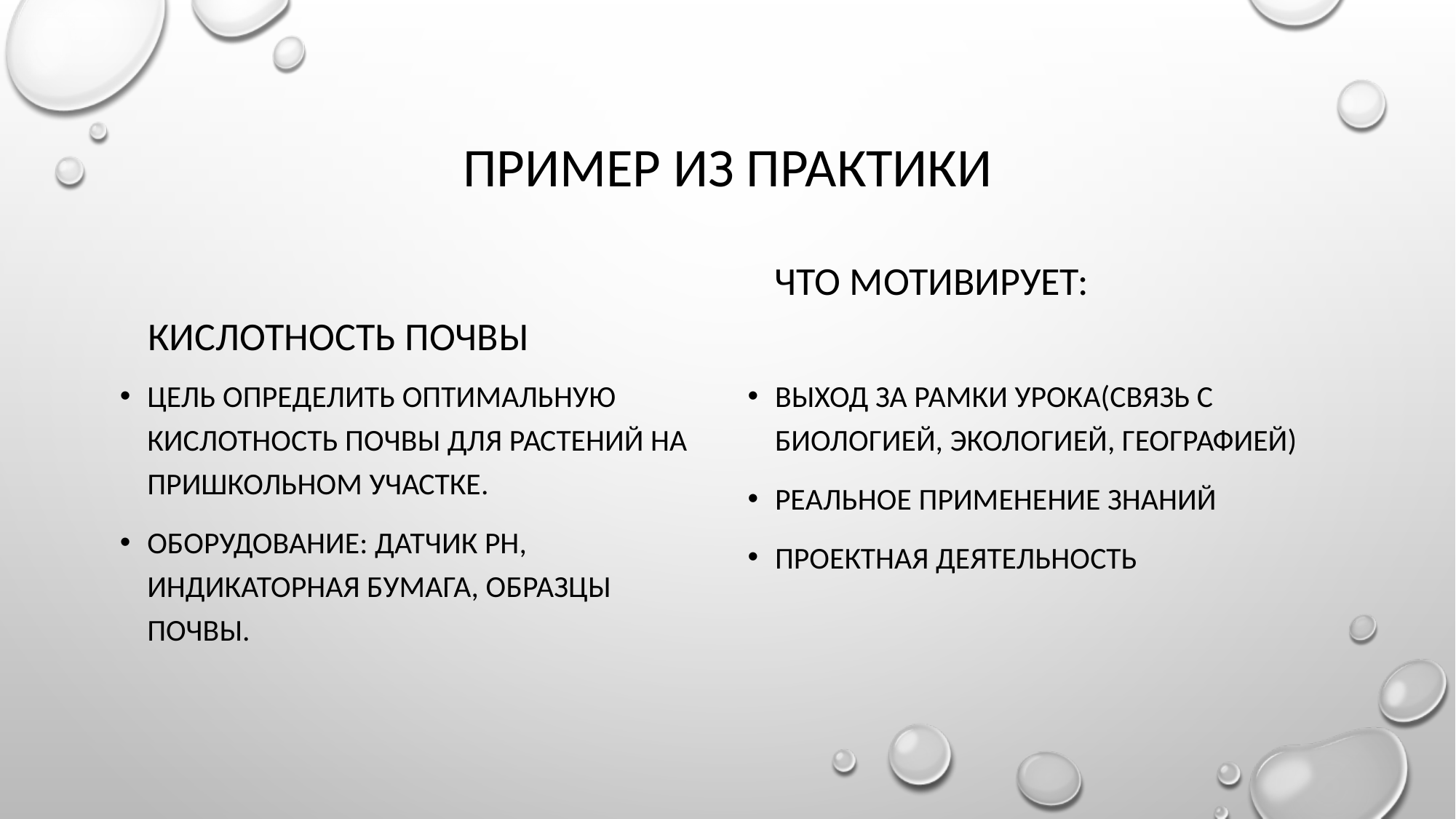

# Пример из практики
Кислотность почвы
Что мотивирует:

Цель определить оптимальную кислотность почвы для растений на пришкольном участке.
Оборудование: датчик рн, индикаторная бумага, образцы почвы.
Выход за рамки урока(связь с биологией, экологией, географией)
Реальное применение знаний
Проектная деятельность